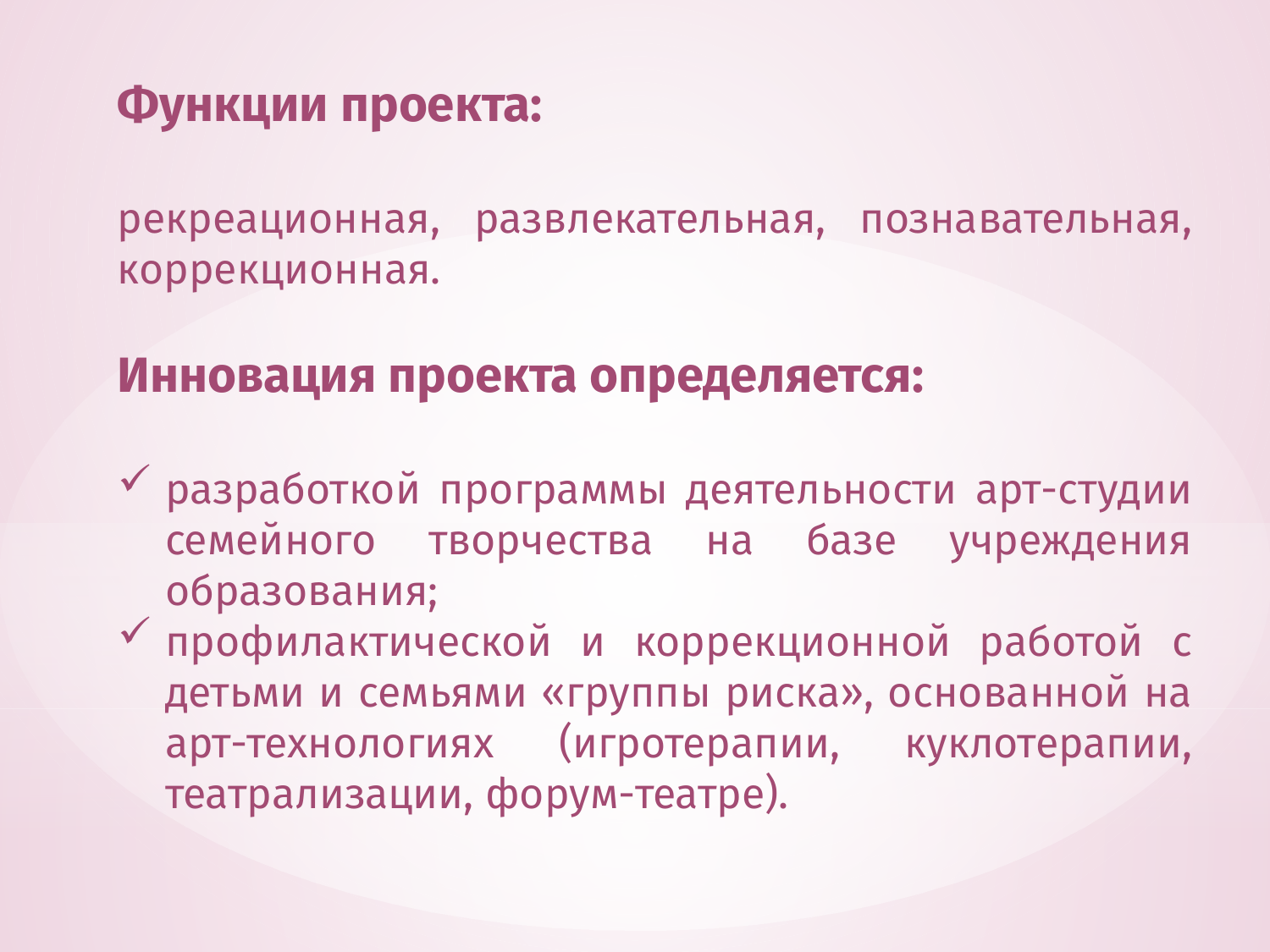

Функции проекта:

рекреационная, развлекательная, познавательная, коррекционная.

Инновация проекта определяется:

разработкой программы деятельности арт-студии семейного творчества на базе учреждения образования;
профилактической и коррекционной работой с детьми и семьями «группы риска», основанной на арт-технологиях (игротерапии, куклотерапии, театрализации, форум-театре).